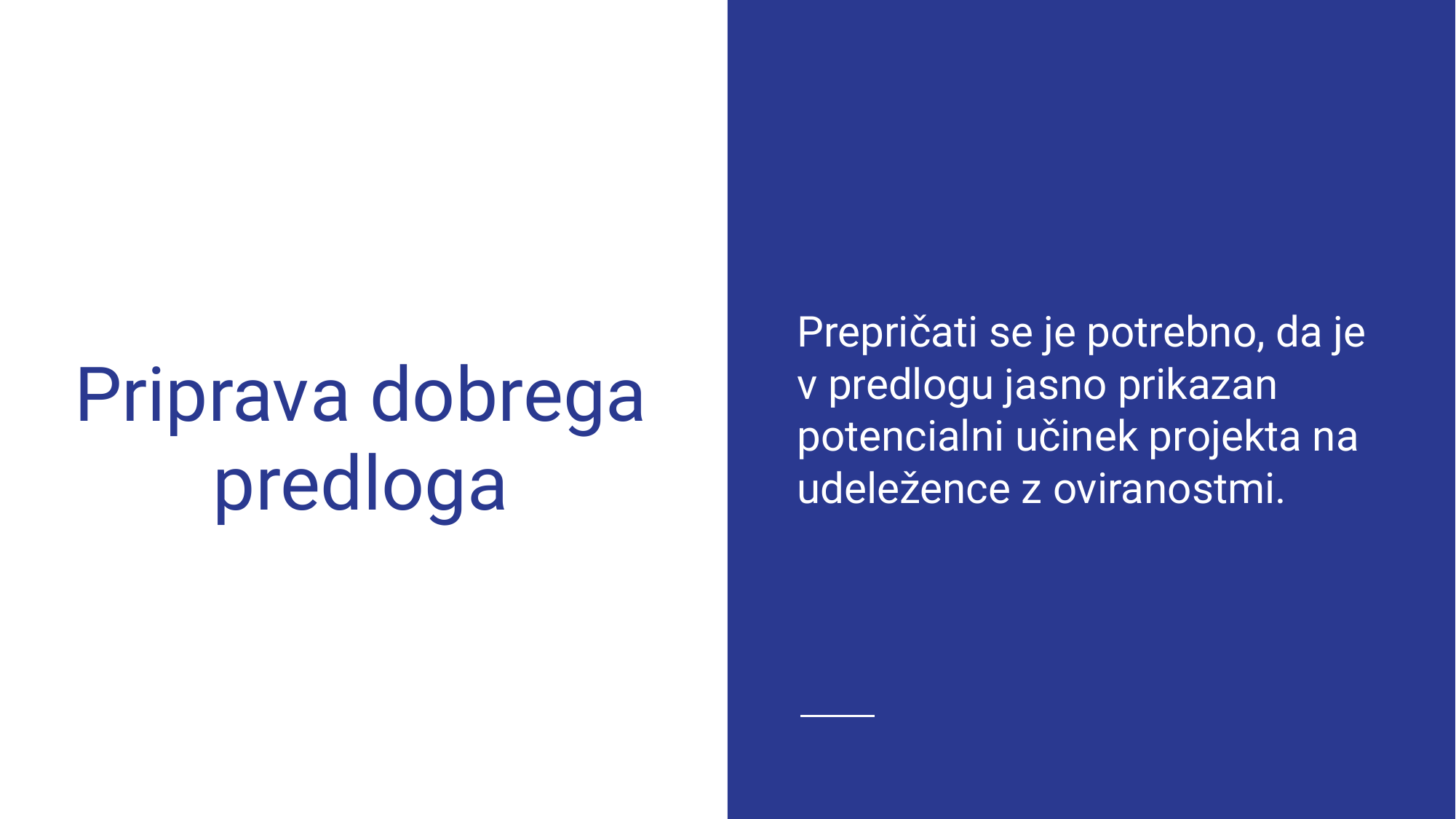

Prepričati se je potrebno, da je v predlogu jasno prikazan potencialni učinek projekta na udeležence z oviranostmi.
# Priprava dobrega predloga